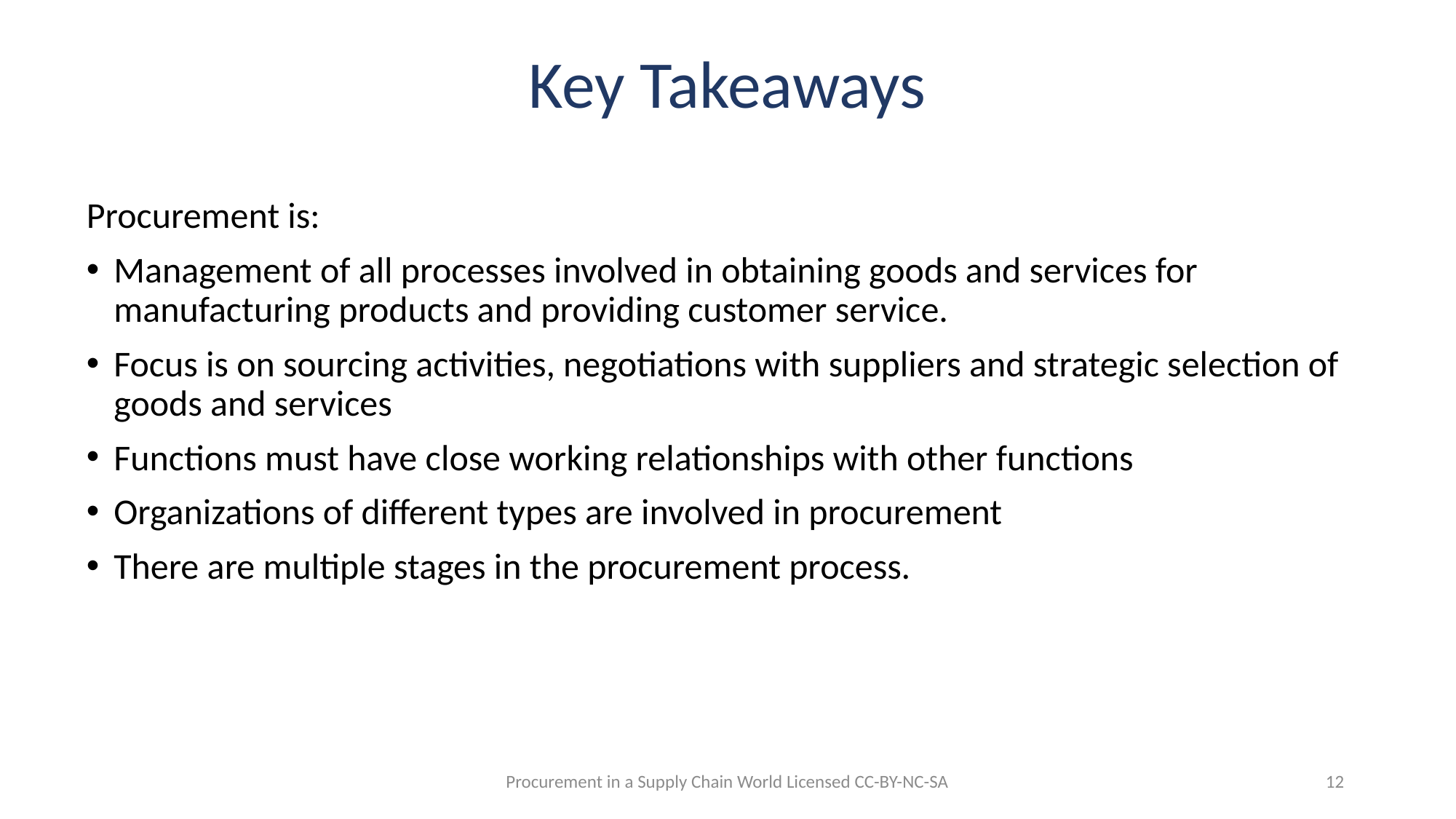

# Key Takeaways

Procurement is:
Management of all processes involved in obtaining goods and services for manufacturing products and providing customer service.
Focus is on sourcing activities, negotiations with suppliers and strategic selection of goods and services
Functions must have close working relationships with other functions
Organizations of different types are involved in procurement
There are multiple stages in the procurement process.

Procurement in a Supply Chain World Licensed CC-BY-NC-SA
12